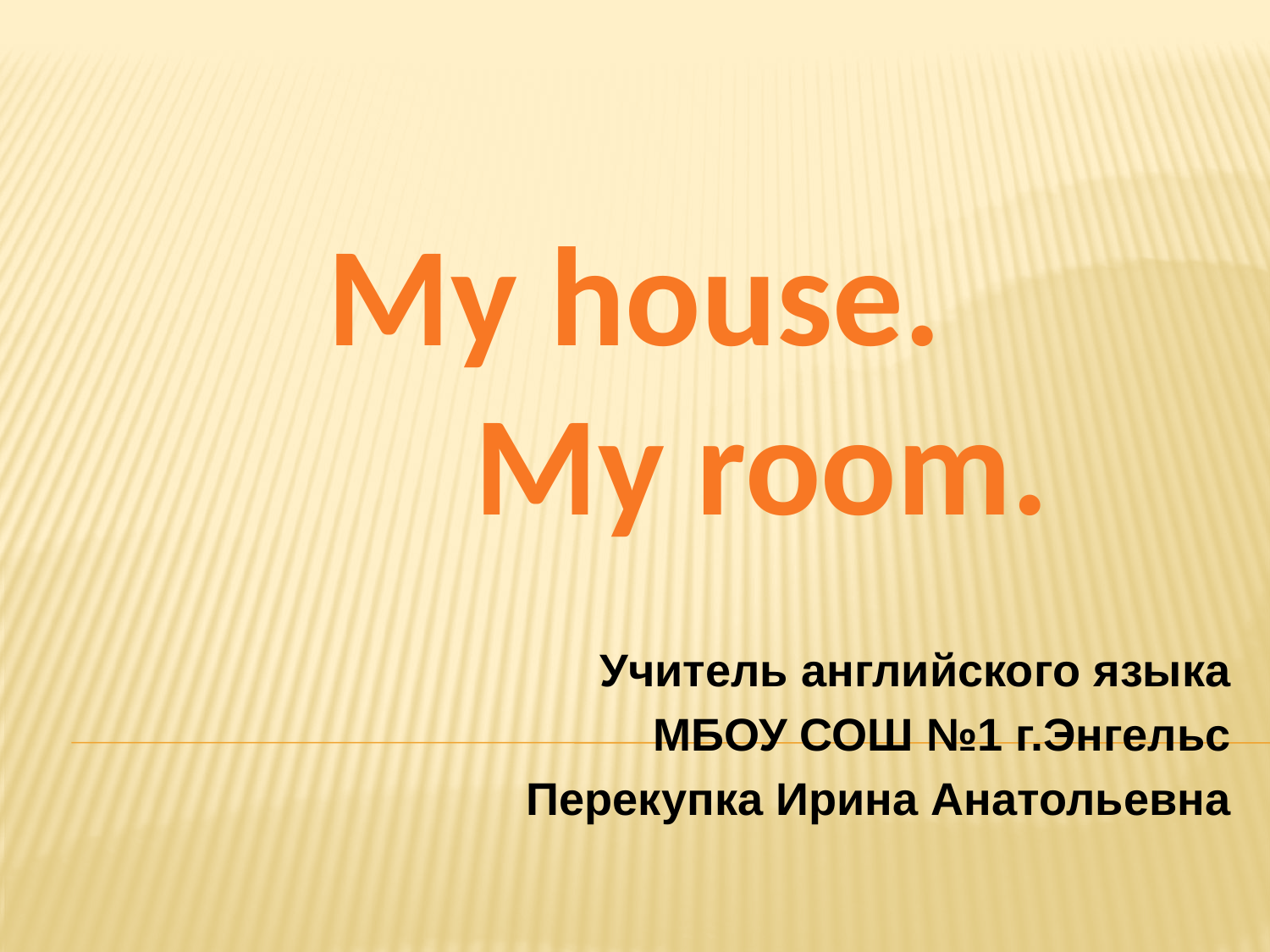

# My house. My room.
Учитель английского языка
МБОУ СОШ №1 г.Энгельс
Перекупка Ирина Анатольевна